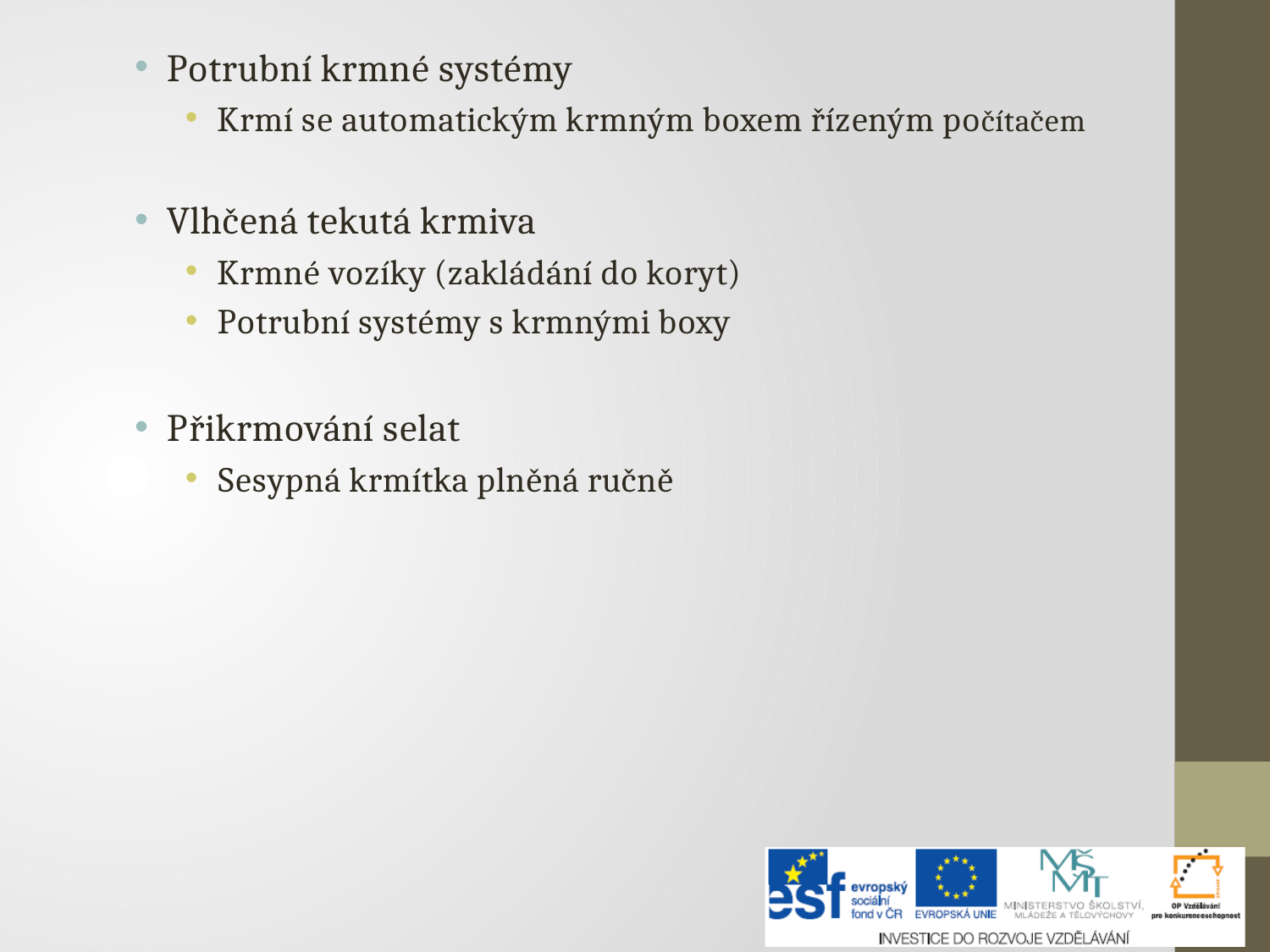

Potrubní krmné systémy
Krmí se automatickým krmným boxem řízeným počítačem

Vlhčená tekutá krmiva
Krmné vozíky (zakládání do koryt)
Potrubní systémy s krmnými boxy

Přikrmování selat
Sesypná krmítka plněná ručně